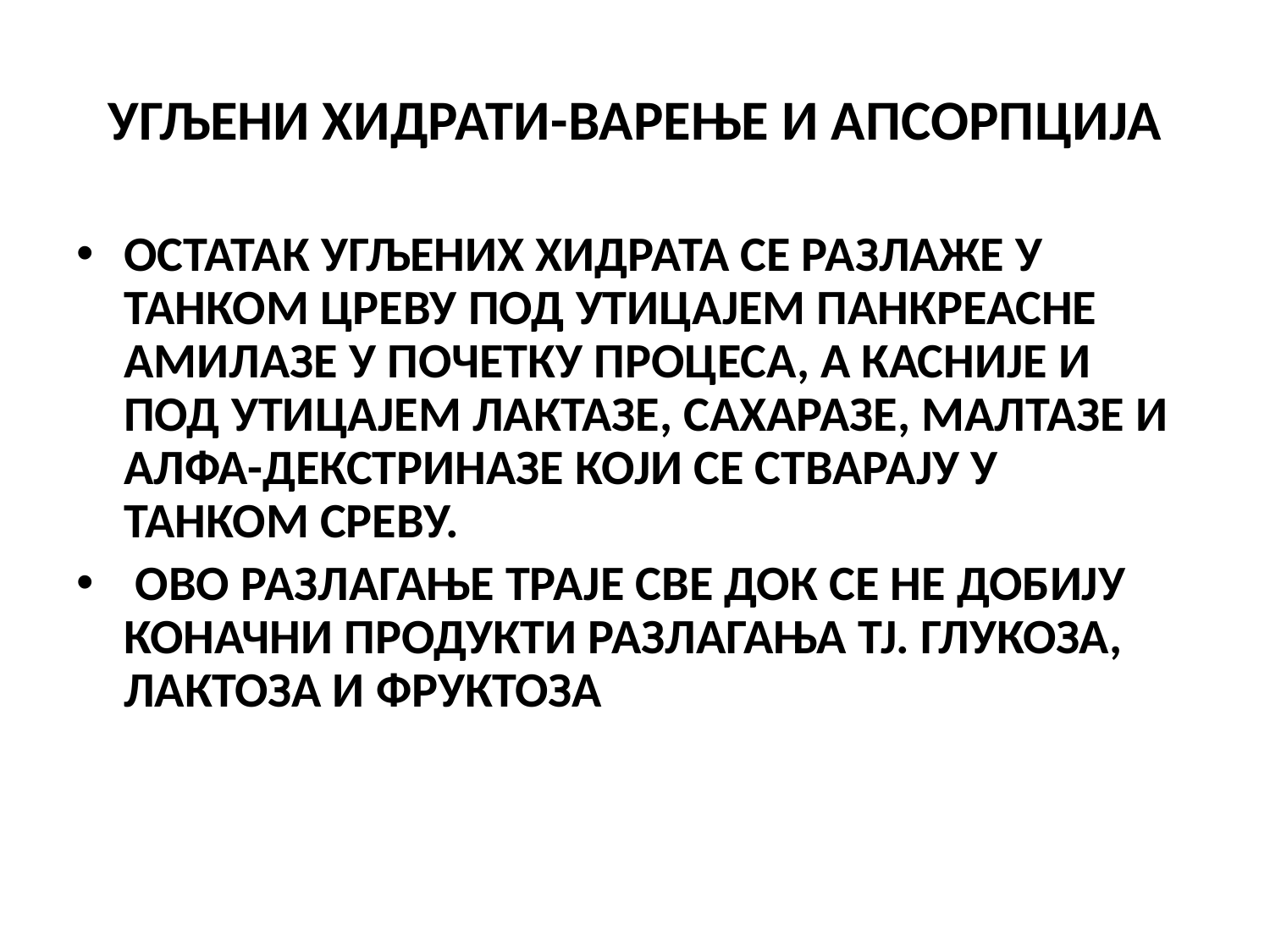

# УГЉЕНИ ХИДРАТИ-ВАРЕЊЕ И АПСОРПЦИЈА
ОСТАТАК УГЉЕНИХ ХИДРАТА СЕ РАЗЛАЖЕ У ТАНКОМ ЦРЕВУ ПОД УТИЦАЈЕМ ПАНКРЕАСНЕ АМИЛАЗЕ У ПОЧЕТКУ ПРОЦЕСА, А КАСНИЈЕ И ПОД УТИЦАЈЕМ ЛАКТАЗЕ, САХАРАЗЕ, МАЛТАЗЕ И АЛФА-ДЕКСТРИНАЗЕ КОЈИ СЕ СТВАРАЈУ У ТАНКОМ СРЕВУ.
 ОВО РАЗЛАГАЊЕ ТРАЈЕ СВЕ ДОК СЕ НЕ ДОБИЈУ КОНАЧНИ ПРОДУКТИ РАЗЛАГАЊА ТЈ. ГЛУКОЗА, ЛАКТОЗА И ФРУКТОЗА